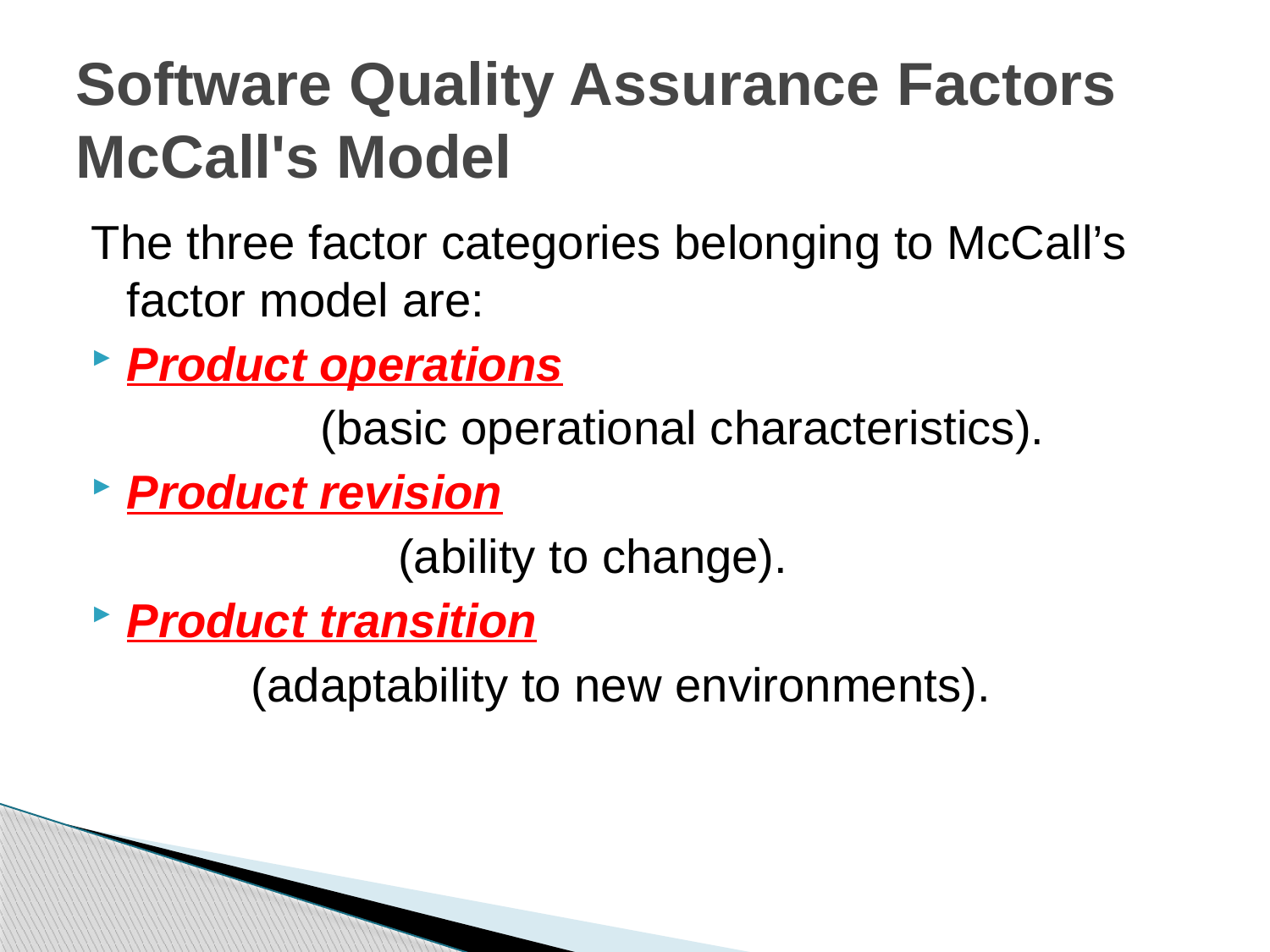

# Software Quality Assurance Factors McCall's Model
The three factor categories belonging to McCall’s factor model are:
Product operations
        (basic operational characteristics).
Product revision
                       (ability to change).
Product transition
            (adaptability to new environments).